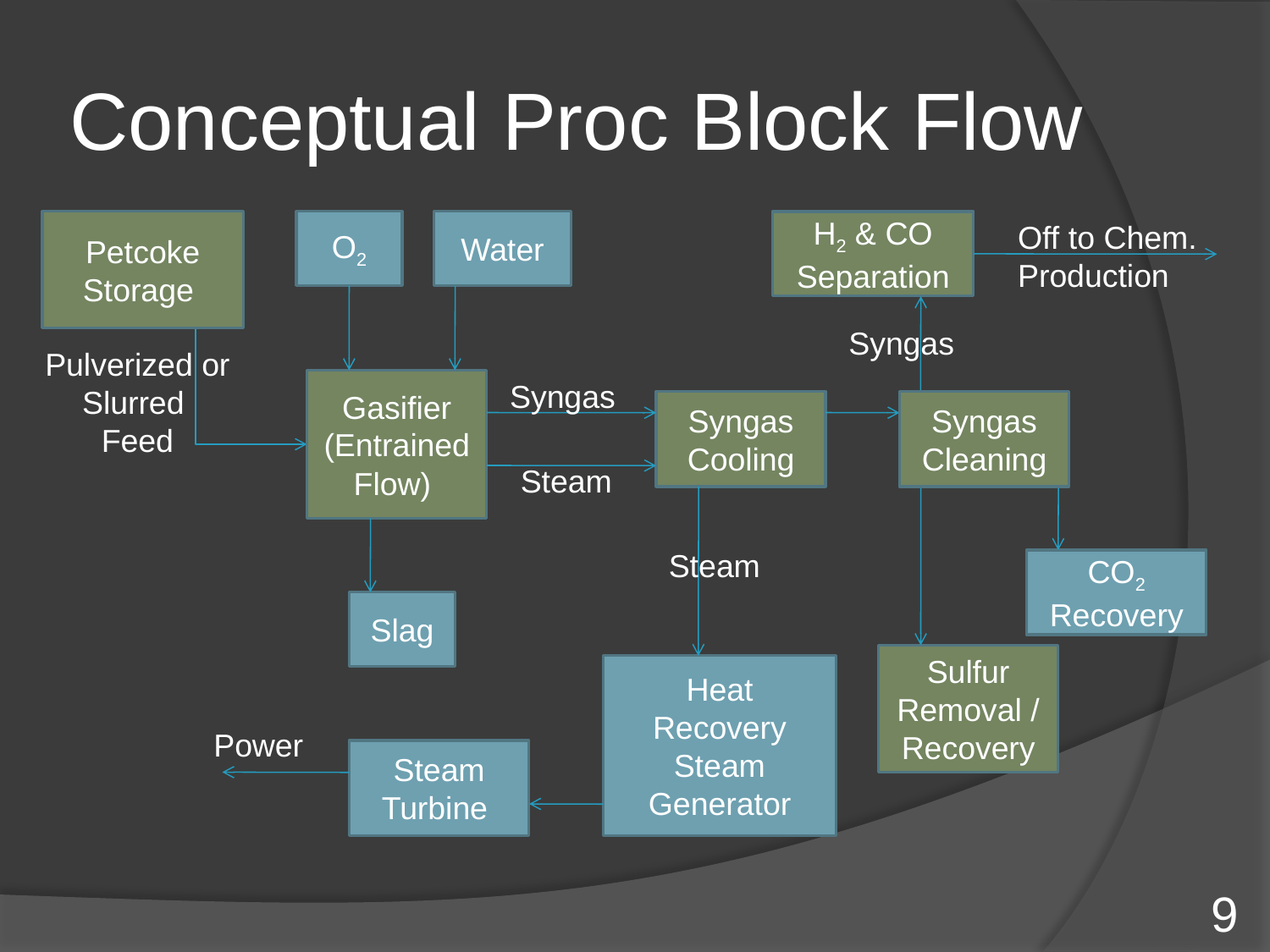

# Conceptual Proc Block Flow
Petcoke Storage
O2
Water
H2 & CO Separation
Off to Chem. Production
Syngas
Pulverized or Slurred  Feed
Gasifier
(Entrained Flow)
Syngas
Syngas Cooling
Syngas Cleaning
Steam
Steam
CO2 Recovery
Slag
Sulfur Removal / Recovery
Heat Recovery Steam Generator
Power
Steam Turbine
9